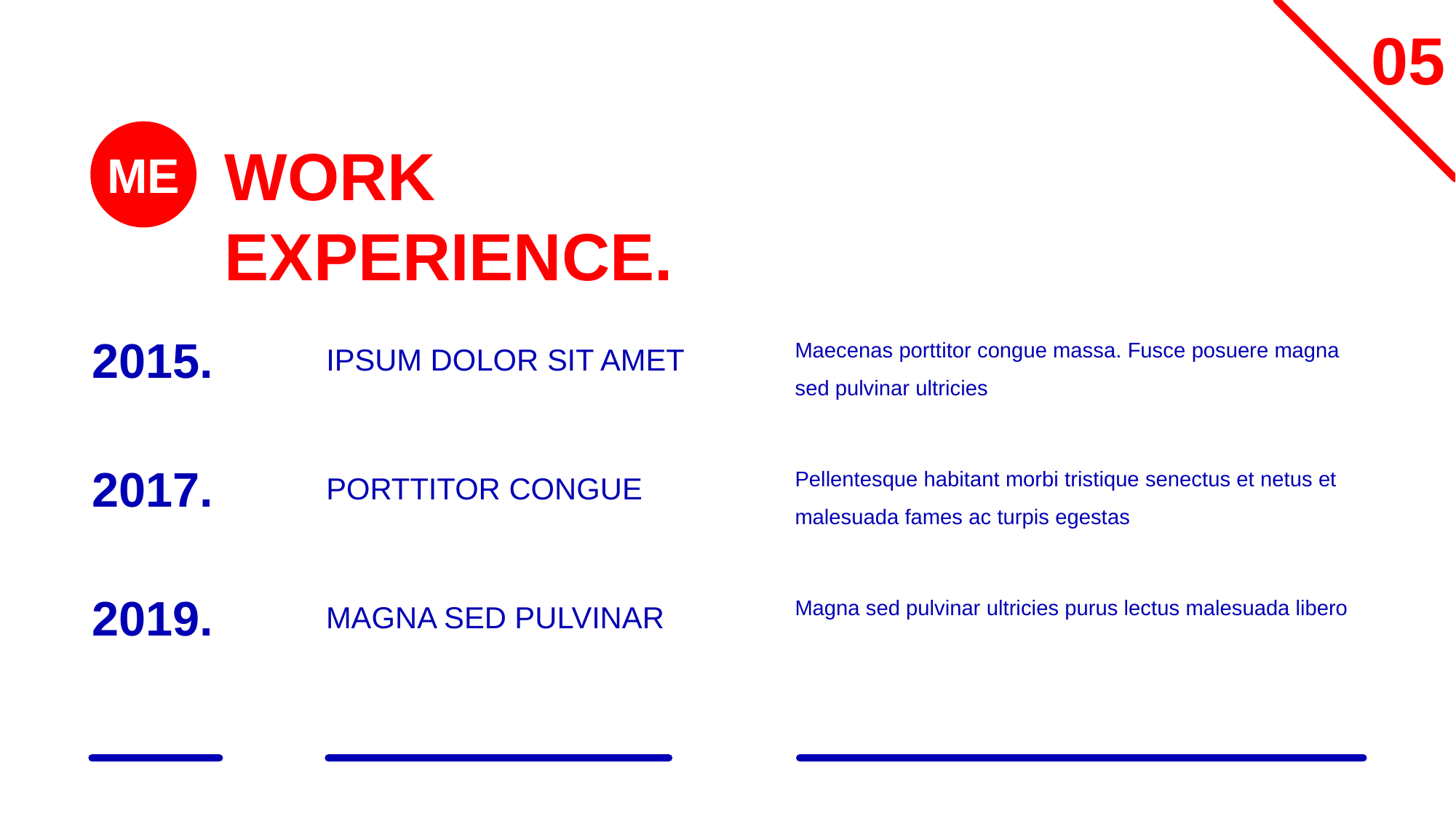

05

WORK EXPERIENCE.
ME
Maecenas porttitor congue massa. Fusce posuere magna sed pulvinar ultricies
2015.
IPSUM DOLOR SIT AMET
Pellentesque habitant morbi tristique senectus et netus et malesuada fames ac turpis egestas
2017.
PORTTITOR CONGUE
Magna sed pulvinar ultricies purus lectus malesuada libero
2019.
MAGNA SED PULVINAR